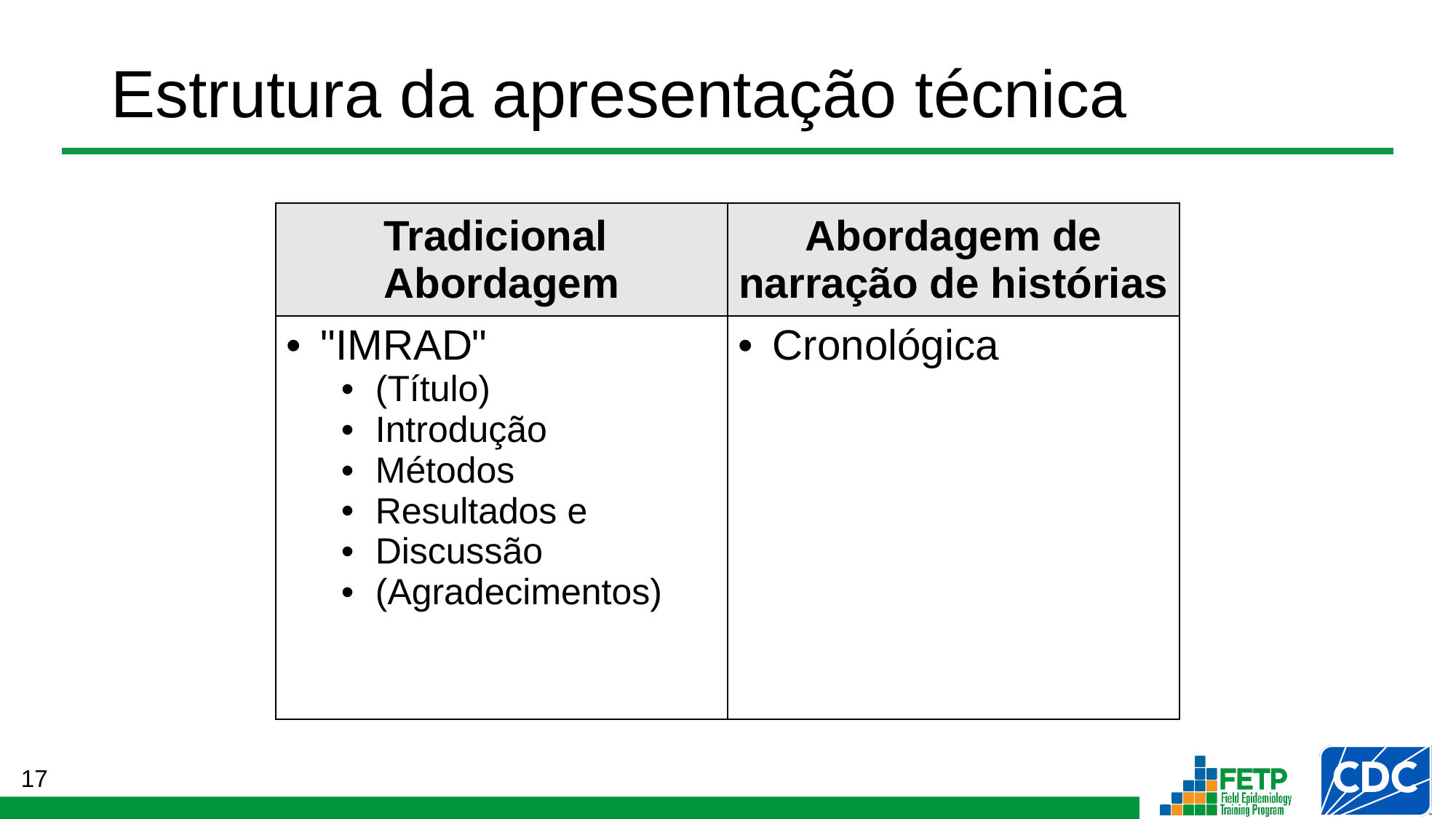

# Estrutura da apresentação técnica
| Tradicional Abordagem | Abordagem de narração de histórias |
| --- | --- |
| "IMRAD" (Título) Introdução Métodos Resultados e Discussão (Agradecimentos) | Cronológica |